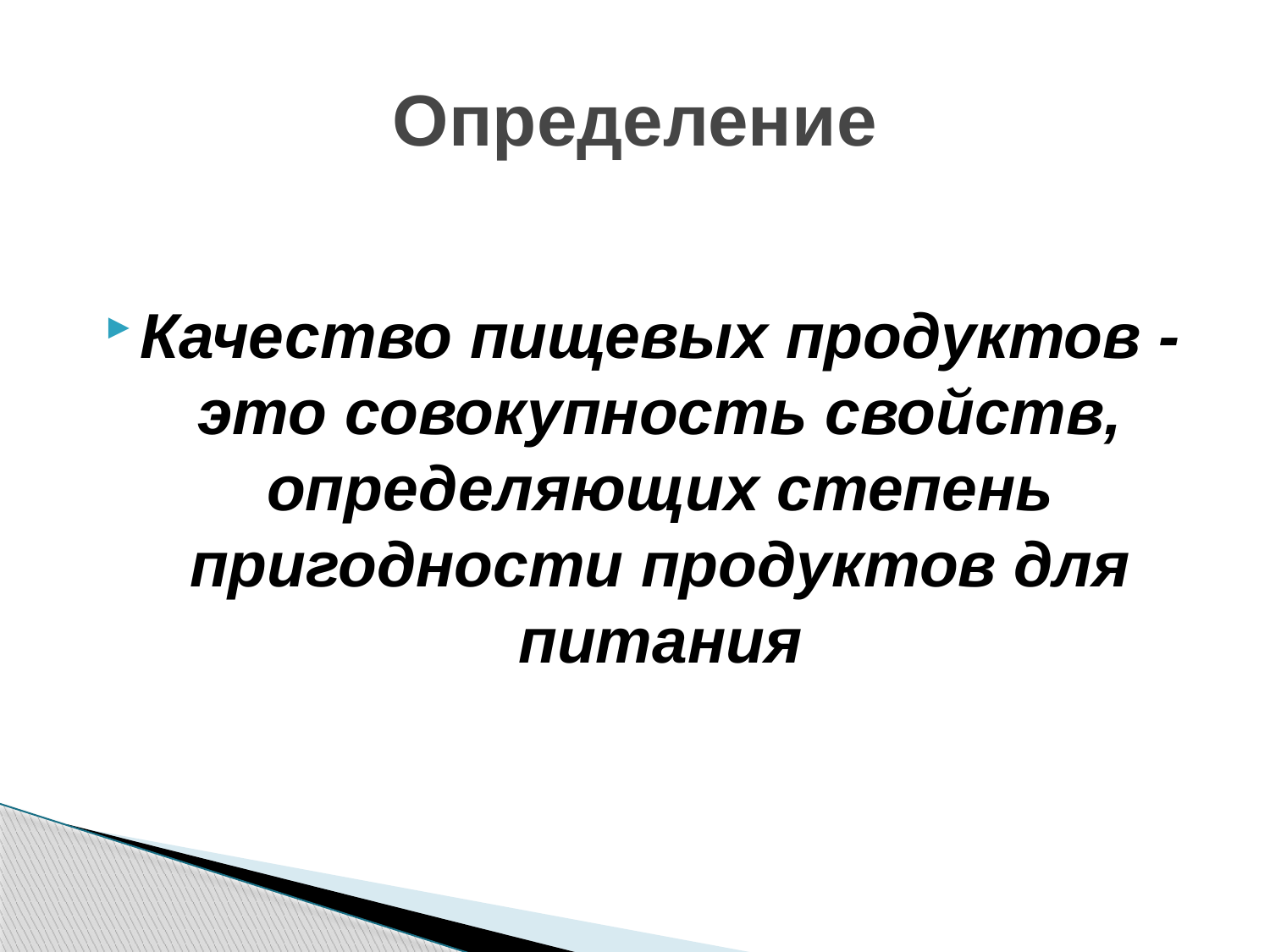

# Определение

Качество пищевых продуктов - это совокупность свойств, определяющих степень пригодности продуктов для питания